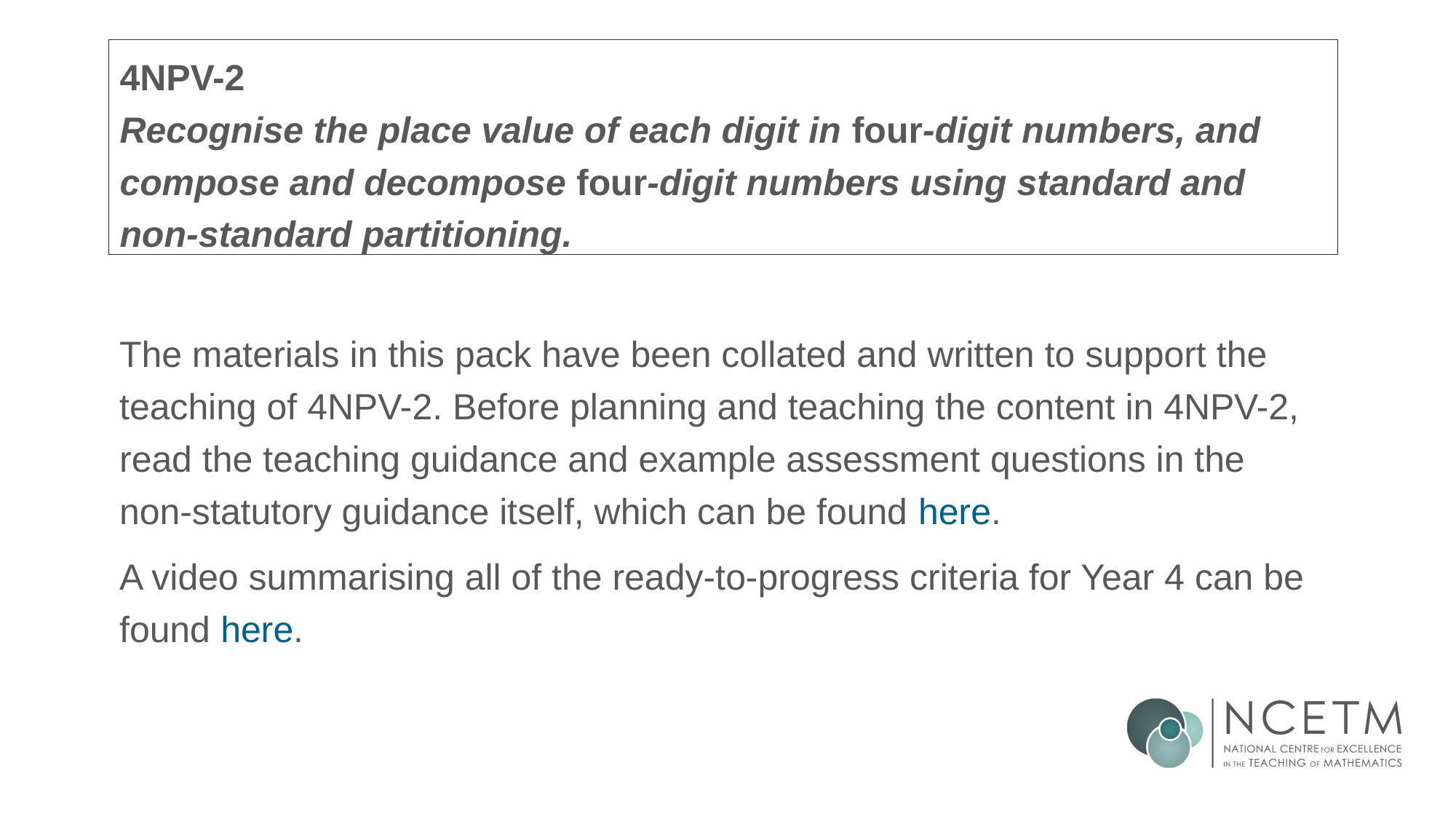

# 4NPV-2 Recognise the place value of each digit in four-digit numbers, and compose and decompose four-digit numbers using standard and non-standard partitioning.
The materials in this pack have been collated and written to support the teaching of 4NPV-2. Before planning and teaching the content in 4NPV-2, read the teaching guidance and example assessment questions in the non-statutory guidance itself, which can be found here.
A video summarising all of the ready-to-progress criteria for Year 4 can be found here.